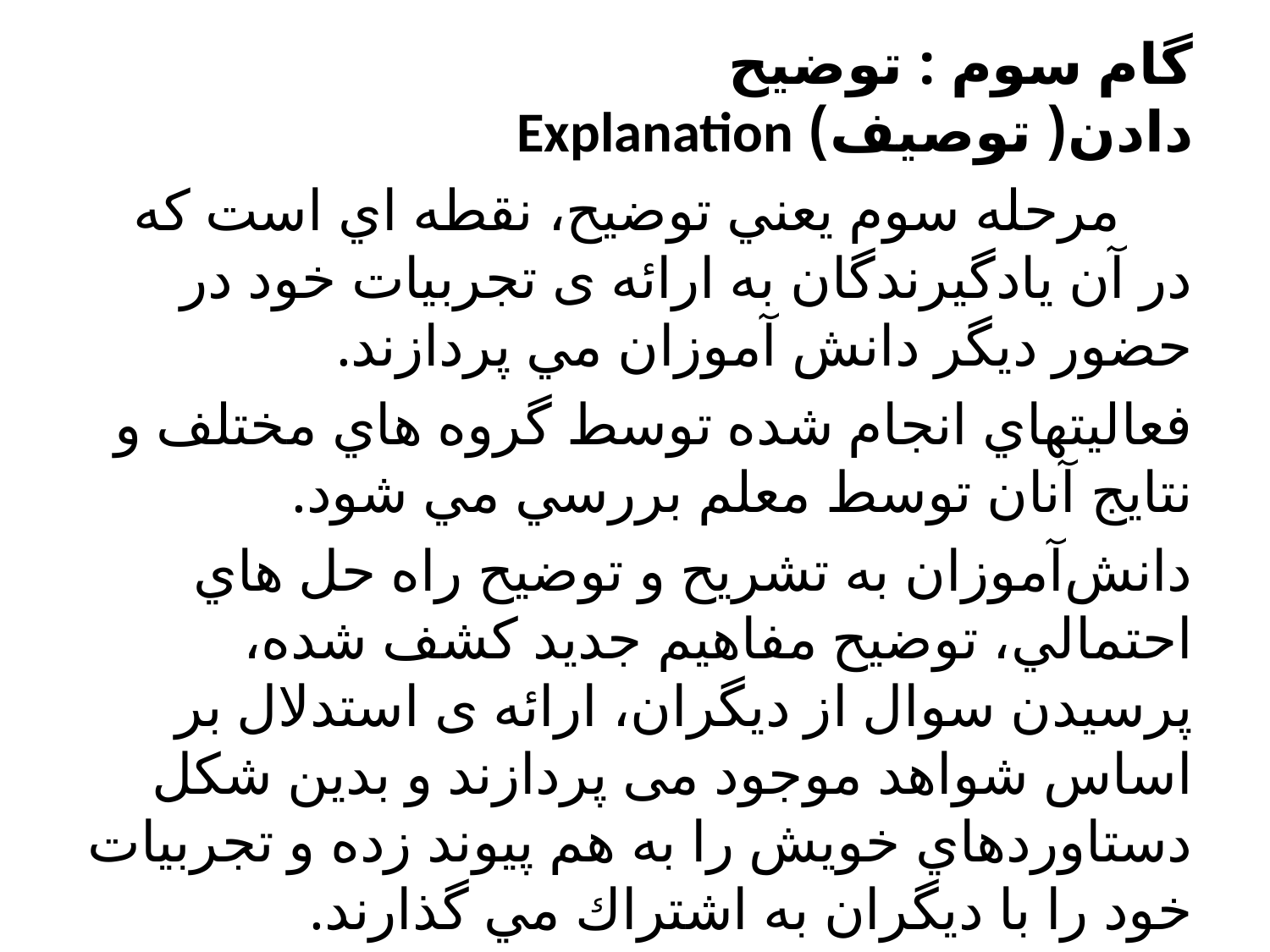

گام سوم : توضيح دادن( توصيف) Explanation
     مرحله سوم يعني توضيح، نقطه اي است كه در آن يادگيرندگان به ارائه ی تجربيات خود در حضور دیگر دانش آموزان مي پردازند.
فعاليتهاي انجام شده توسط گروه هاي مختلف و نتايج آنان توسط معلم بررسي مي شود.
دانش‌آموزان به تشريح و توضیح راه حل هاي احتمالي، توضيح مفاهيم جديد کشف شده، پرسيدن سوال از ديگران، ارائه ی استدلال بر اساس شواهد موجود می پردازند و بدين شكل دستاوردهاي خويش را به هم پيوند زده و تجربيات خود را با ديگران به اشتراك مي گذارند.